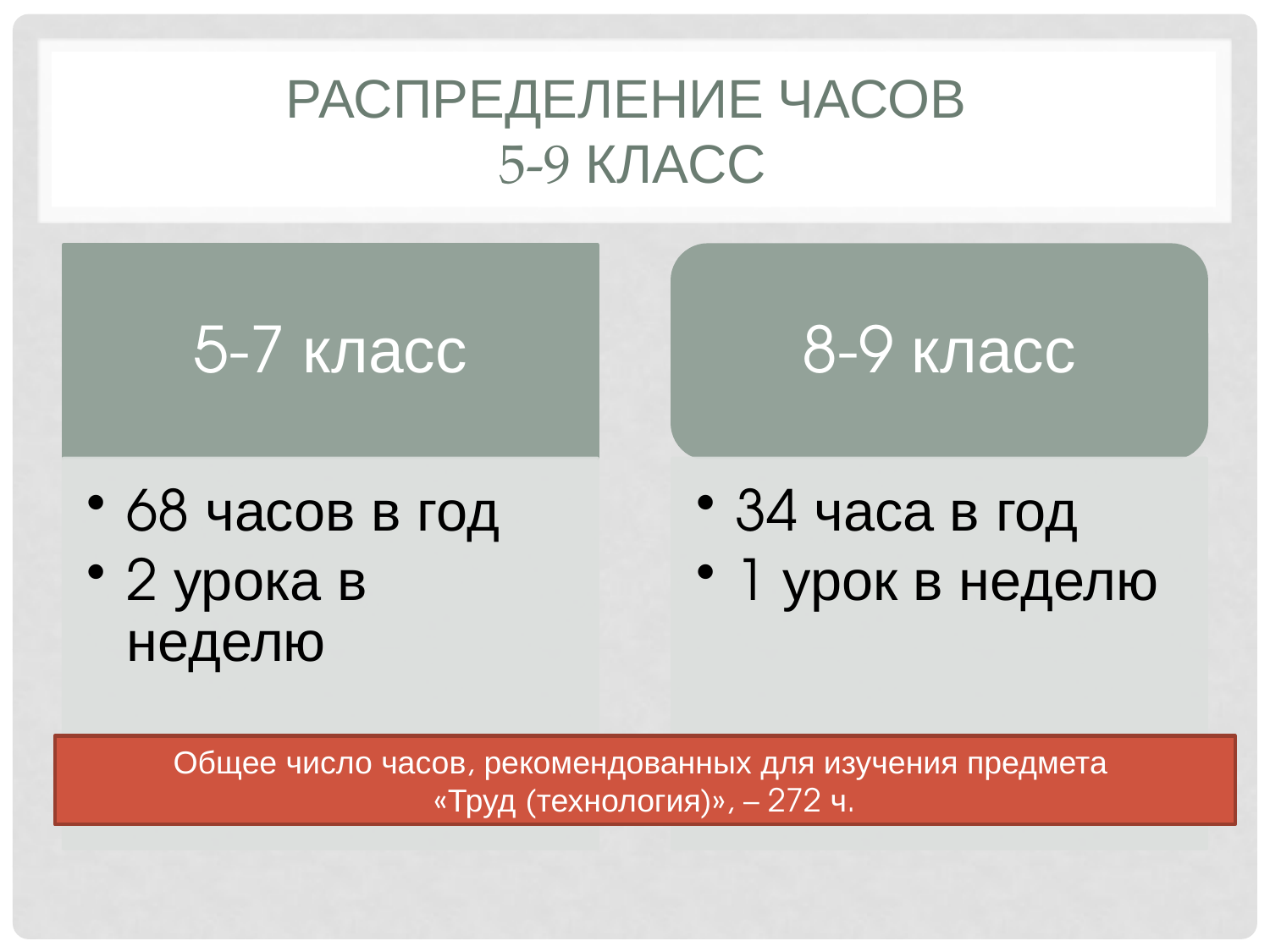

# Распределение часов 5-9 класс
5-7 класс
68 часов в год
2 урока в неделю
8-9 класс
34 часа в год
1 урок в неделю
Общее число часов, рекомендованных для изучения предмета
«Труд (технология)», – 272 ч.